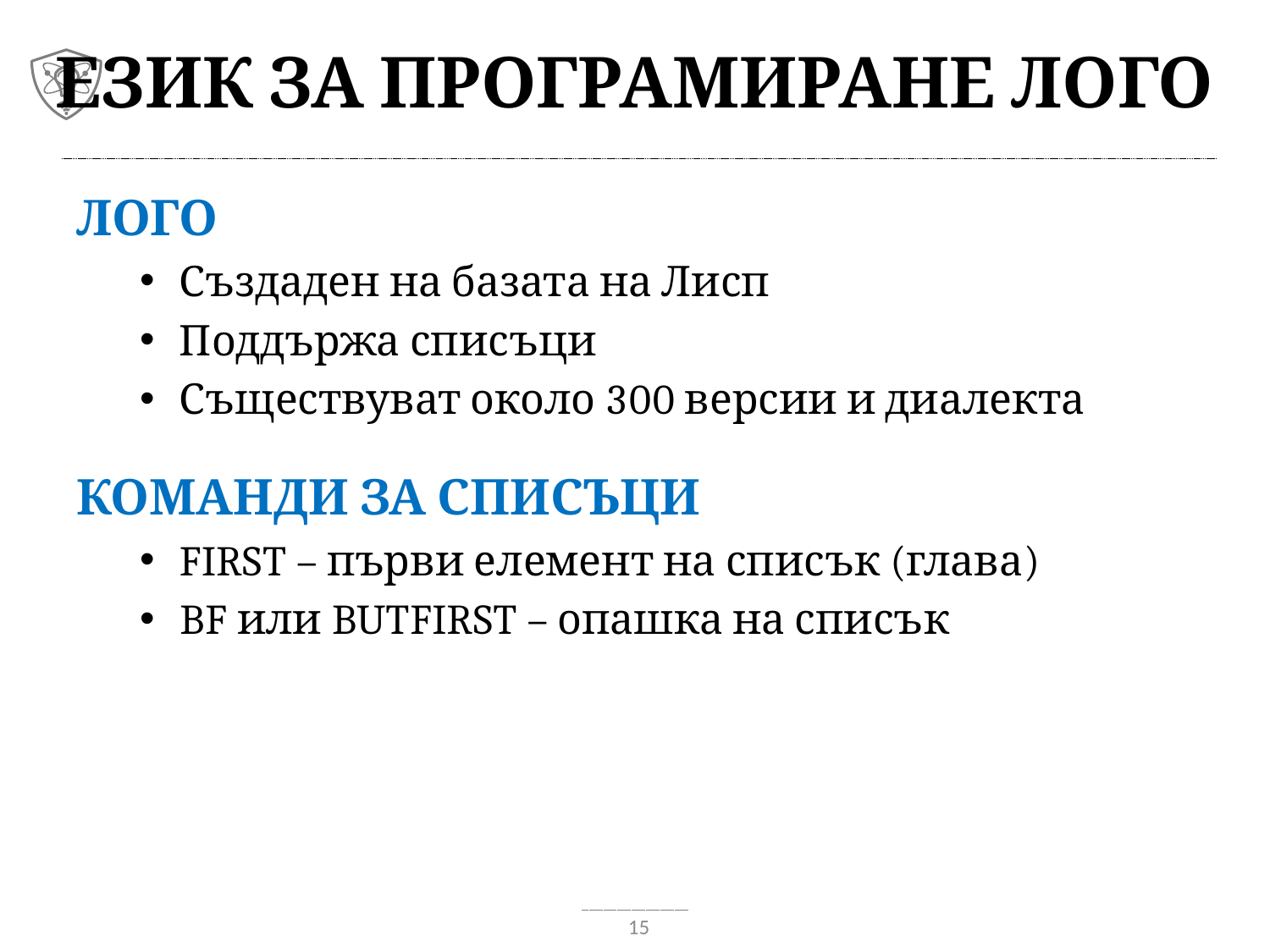

# Език за програмиране Лого
Лого
Създаден на базата на Лисп
Поддържа списъци
Съществуват около 300 версии и диалекта
Команди за списъци
FIRST – първи елемент на списък (глава)
BF или BUTFIRST – опашка на списък
15